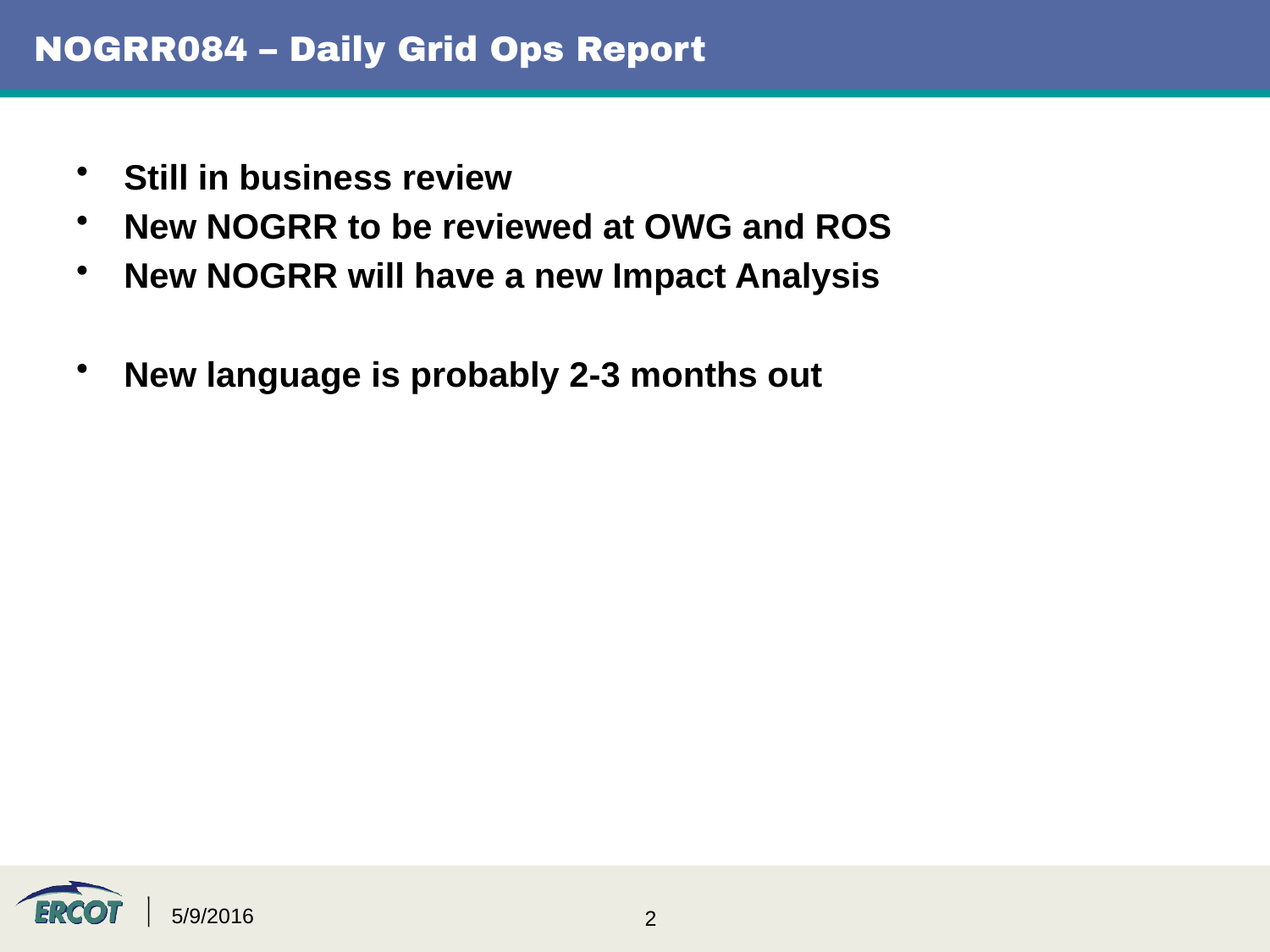

# NOGRR084 – Daily Grid Ops Report
Still in business review
New NOGRR to be reviewed at OWG and ROS
New NOGRR will have a new Impact Analysis

New language is probably 2-3 months out
5/9/2016